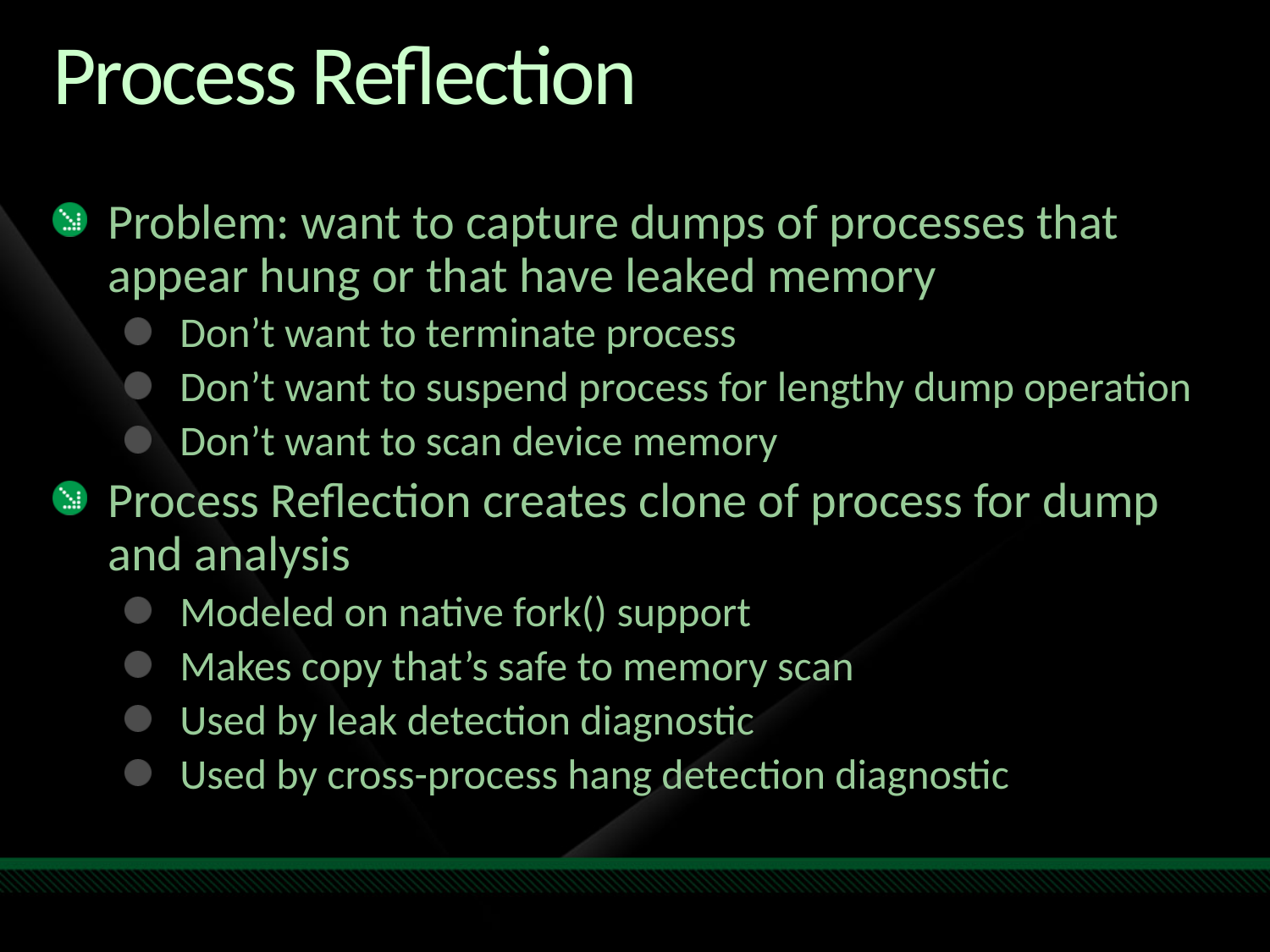

# Process Reflection
Problem: want to capture dumps of processes that appear hung or that have leaked memory
Don’t want to terminate process
Don’t want to suspend process for lengthy dump operation
Don’t want to scan device memory
Process Reflection creates clone of process for dump and analysis
Modeled on native fork() support
Makes copy that’s safe to memory scan
Used by leak detection diagnostic
Used by cross-process hang detection diagnostic